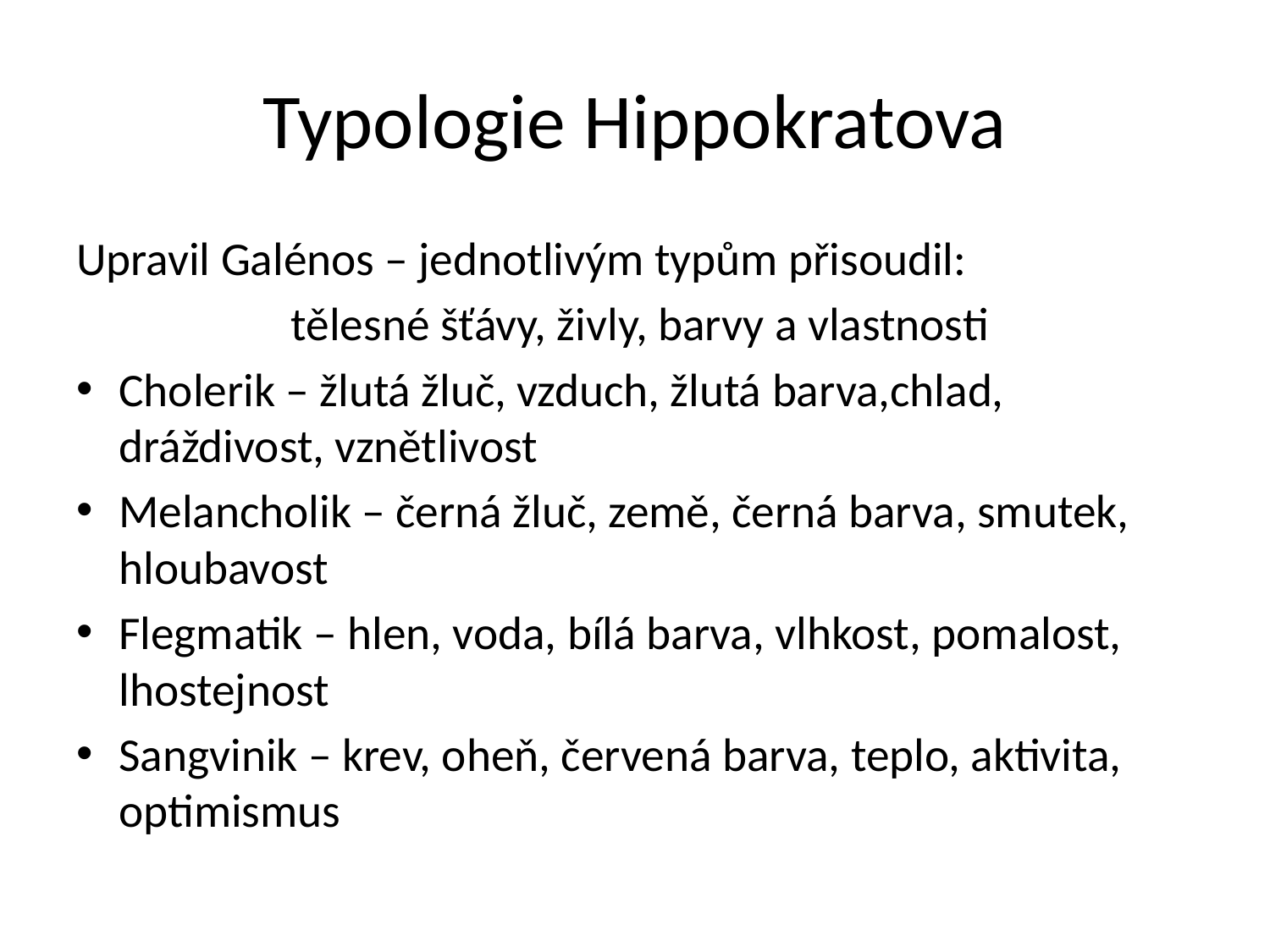

# Typologie Hippokratova
Upravil Galénos – jednotlivým typům přisoudil:
 tělesné šťávy, živly, barvy a vlastnosti
Cholerik – žlutá žluč, vzduch, žlutá barva,chlad, dráždivost, vznětlivost
Melancholik – černá žluč, země, černá barva, smutek, hloubavost
Flegmatik – hlen, voda, bílá barva, vlhkost, pomalost, lhostejnost
Sangvinik – krev, oheň, červená barva, teplo, aktivita, optimismus